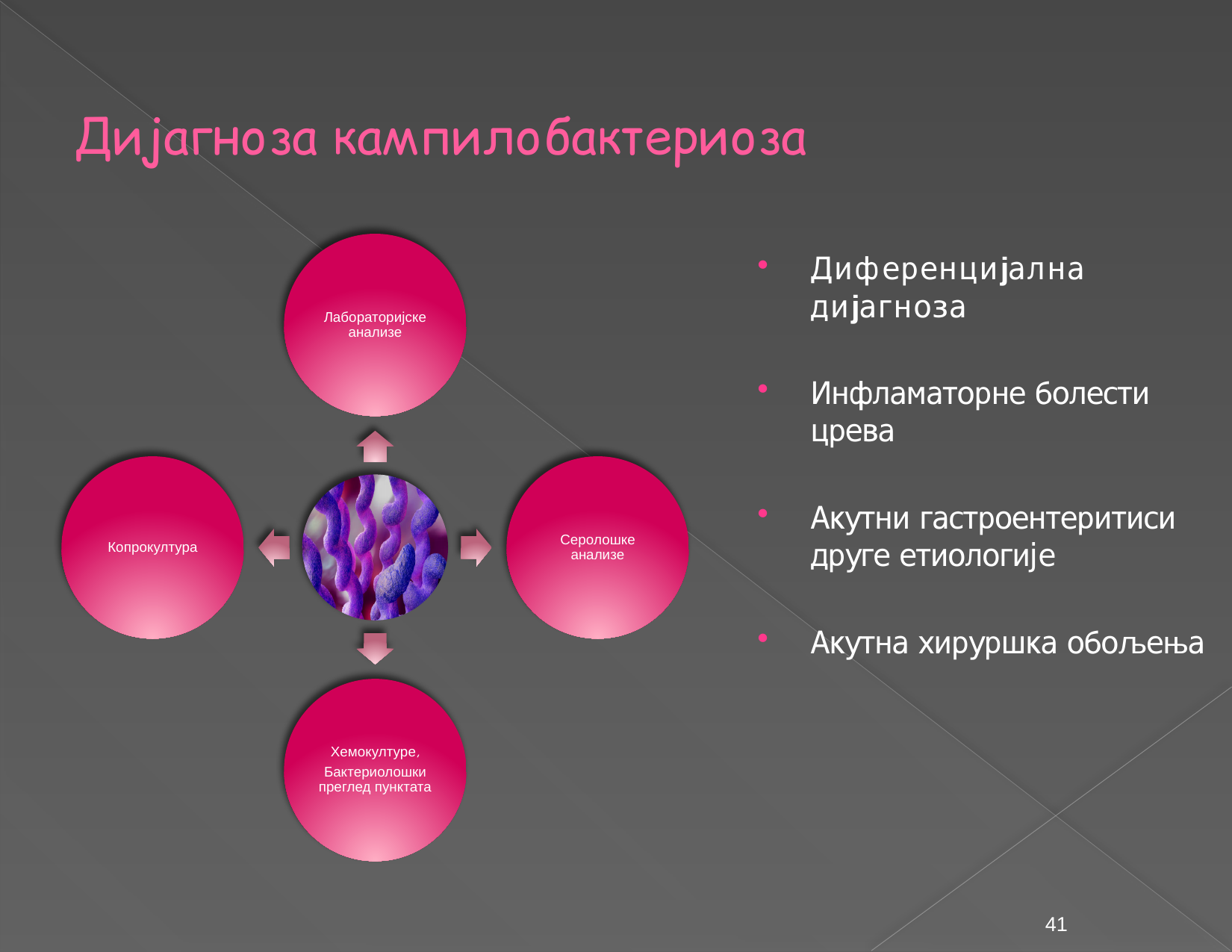

# Дијагноза кампилобактериоза

Лабораторијске анализе

Серолошке анализе

Хемокултуре,
Бактериолошки преглед пунктата

Копрокултура
Диференцијална дијагноза

Инфламаторне болести црева

Акутни гастроентеритиси друге етиологије

Акутна хируршка обољења
41